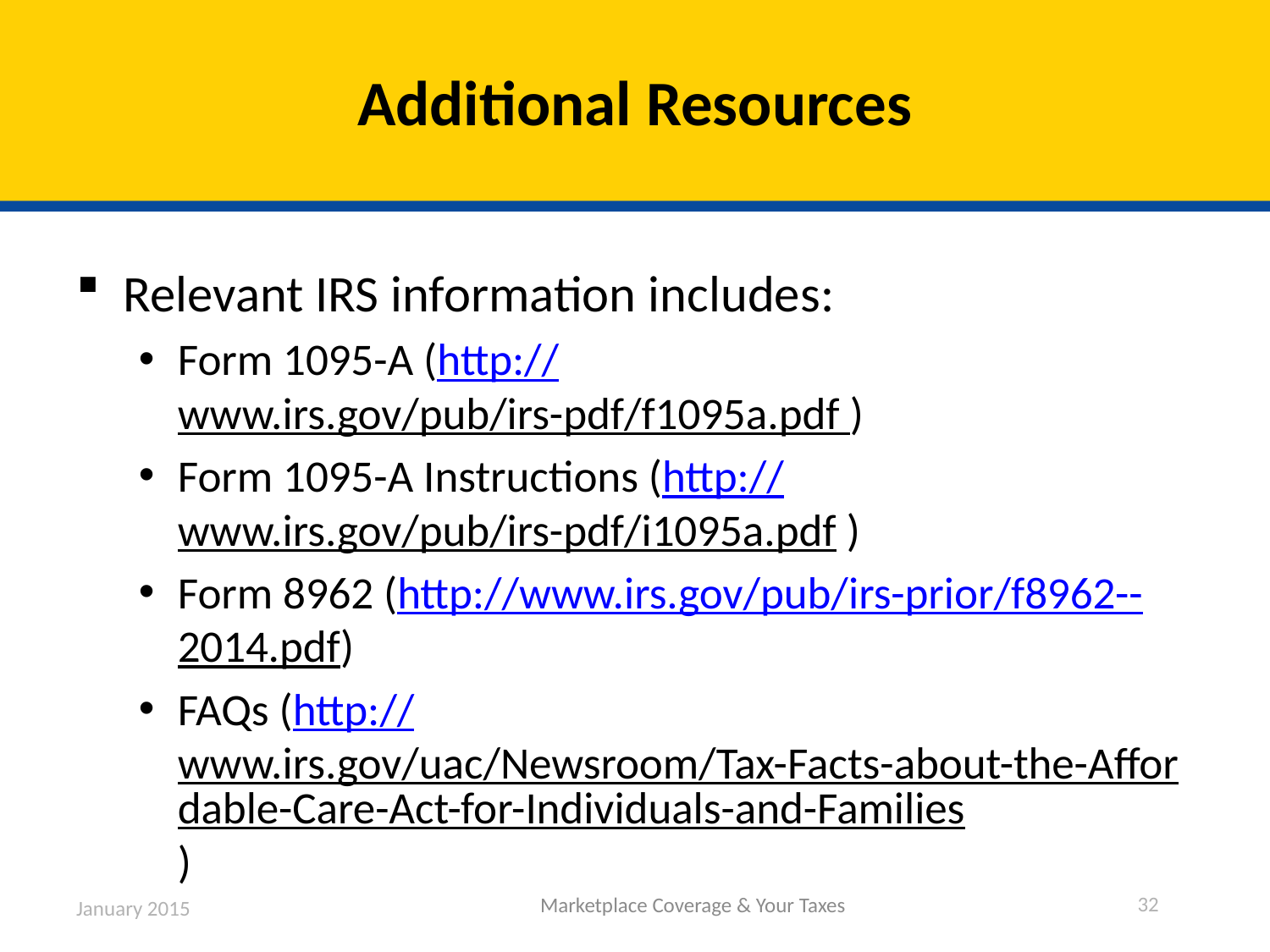

# Additional Resources
Relevant IRS information includes:
Form 1095-A (http://www.irs.gov/pub/irs-pdf/f1095a.pdf )
Form 1095-A Instructions (http://www.irs.gov/pub/irs-pdf/i1095a.pdf )
Form 8962 (http://www.irs.gov/pub/irs-prior/f8962--2014.pdf)
FAQs (http://www.irs.gov/uac/Newsroom/Tax-Facts-about-the-Affordable-Care-Act-for-Individuals-and-Families)
32
January 2015